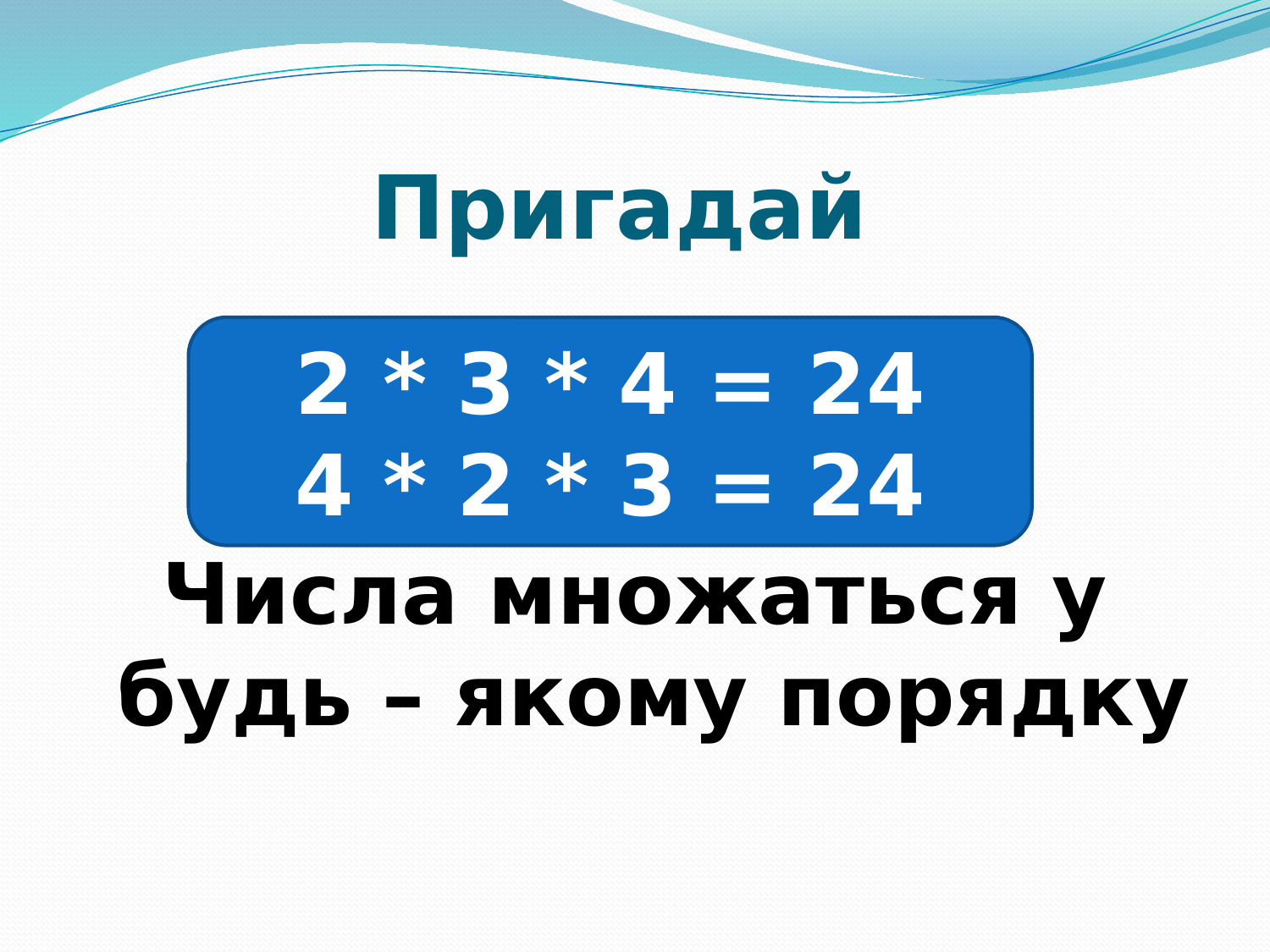

# Пригадай

Числа множаться у будь – якому порядку
2 * 3 * 4 = 24
4 * 2 * 3 = 24